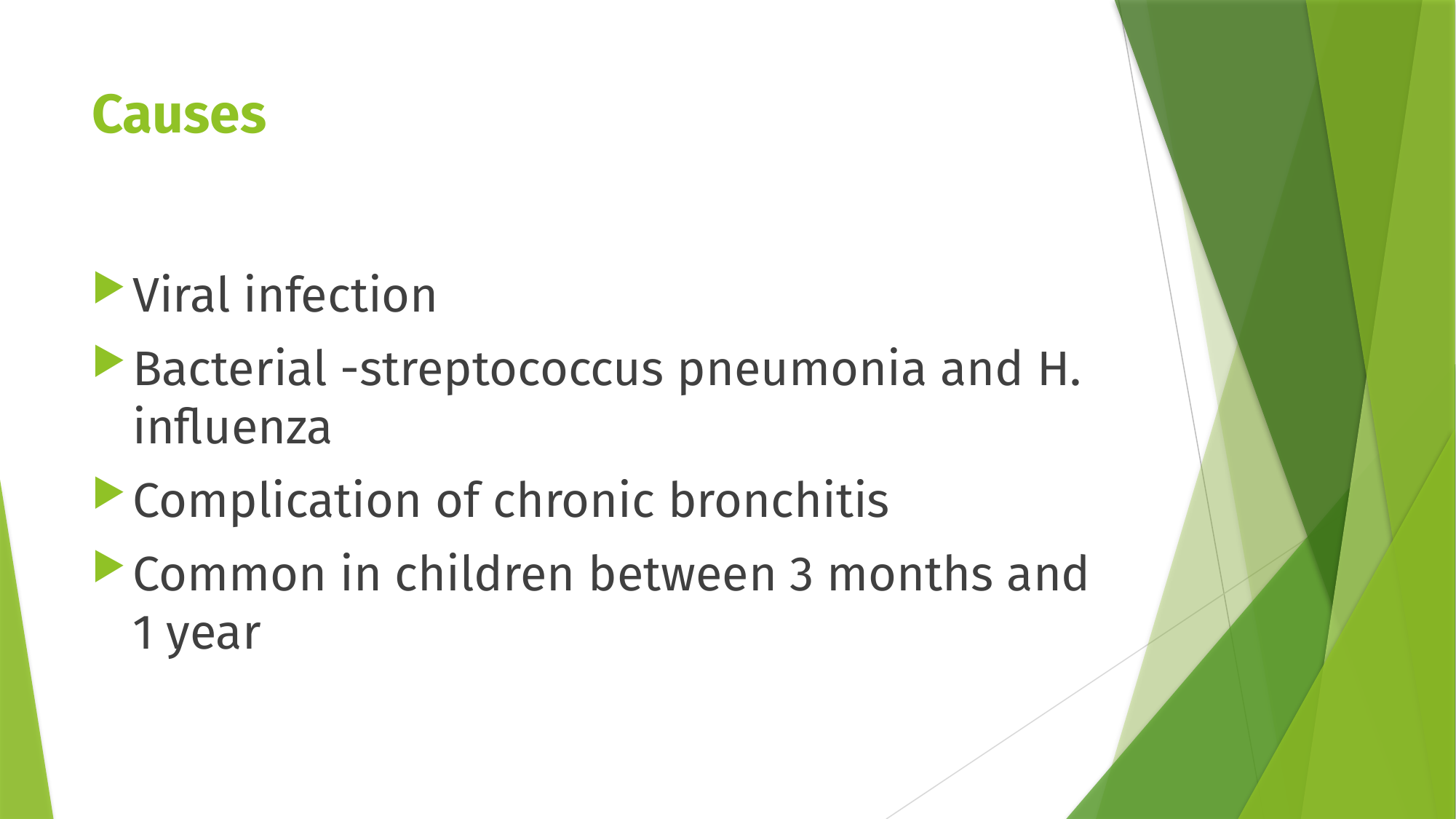

# Causes
Viral infection
Bacterial -streptococcus pneumonia and H. influenza
Complication of chronic bronchitis
Common in children between 3 months and 1 year